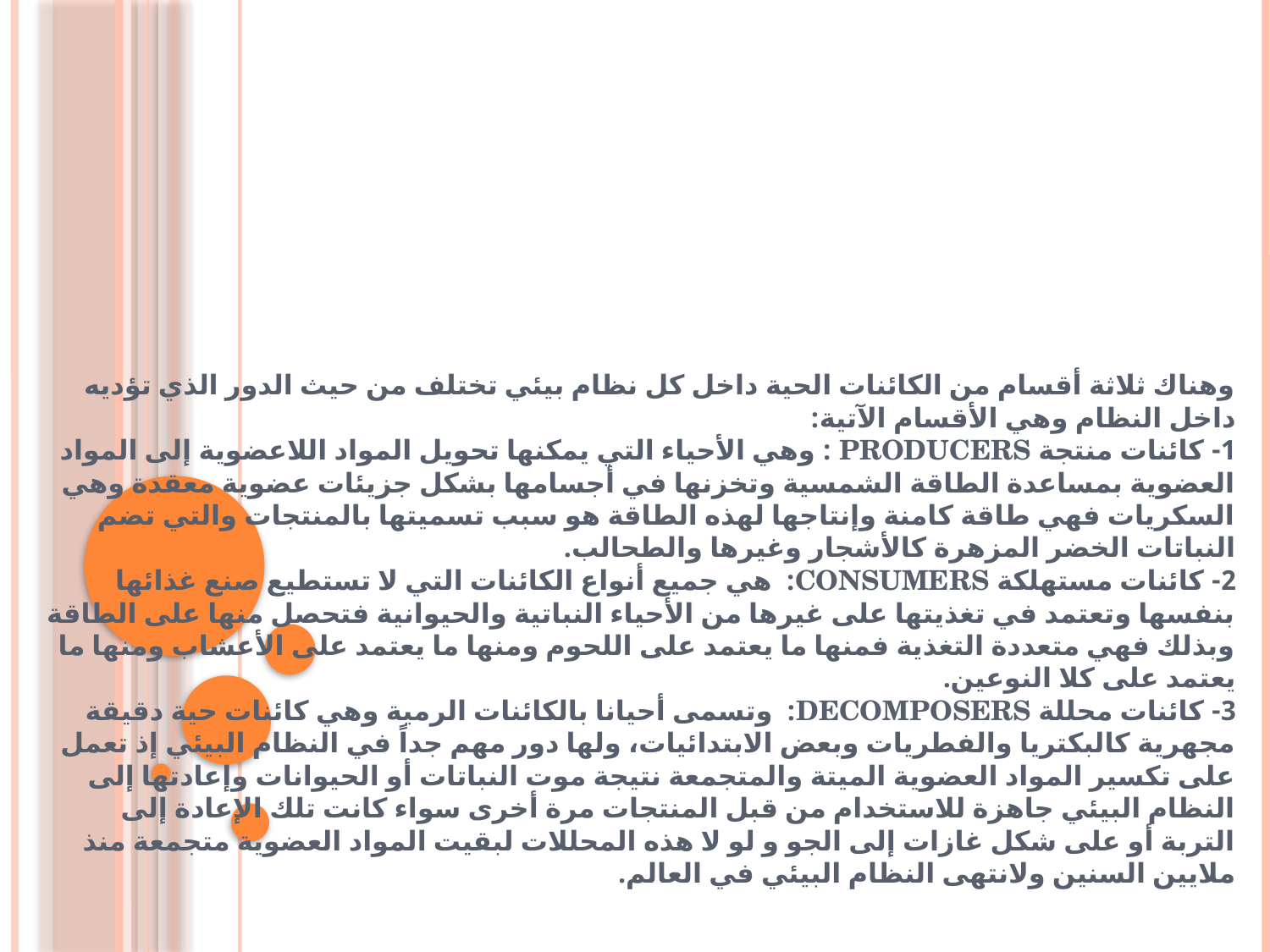

# وهناك ثلاثة أقسام من الكائنات الحية داخل كل نظام بيئي تختلف من حيث الدور الذي تؤديه داخل النظام وهي الأقسام الآتية: 1- كائنات منتجة Producers : وهي الأحياء التي يمكنها تحويل المواد اللاعضوية إلى المواد العضوية بمساعدة الطاقة الشمسية وتخزنها في أجسامها بشكل جزيئات عضوية معقدة وهي السكريات فهي طاقة كامنة وإنتاجها لهذه الطاقة هو سبب تسميتها بالمنتجات والتي تضم النباتات الخضر المزهرة كالأشجار وغيرها والطحالب. 2- كائنات مستهلكة Consumers:  هي جميع أنواع الكائنات التي لا تستطيع صنع غذائها بنفسها وتعتمد في تغذيتها على غيرها من الأحياء النباتية والحيوانية فتحصل منها على الطاقة وبذلك فهي متعددة التغذية فمنها ما يعتمد على اللحوم ومنها ما يعتمد على الأعشاب ومنها ما يعتمد على كلا النوعين. 3- كائنات محللة Decomposers:  وتسمى أحيانا بالكائنات الرمية وهي كائنات حية دقيقة مجهرية كالبكتريا والفطريات وبعض الابتدائيات، ولها دور مهم جداً في النظام البيئي إذ تعمل على تكسير المواد العضوية الميتة والمتجمعة نتيجة موت النباتات أو الحيوانات وإعادتها إلى النظام البيئي جاهزة للاستخدام من قبل المنتجات مرة أخرى سواء كانت تلك الإعادة إلى التربة أو على شكل غازات إلى الجو و لو لا هذه المحللات لبقيت المواد العضوية متجمعة منذ ملايين السنين ولانتهى النظام البيئي في العالم.